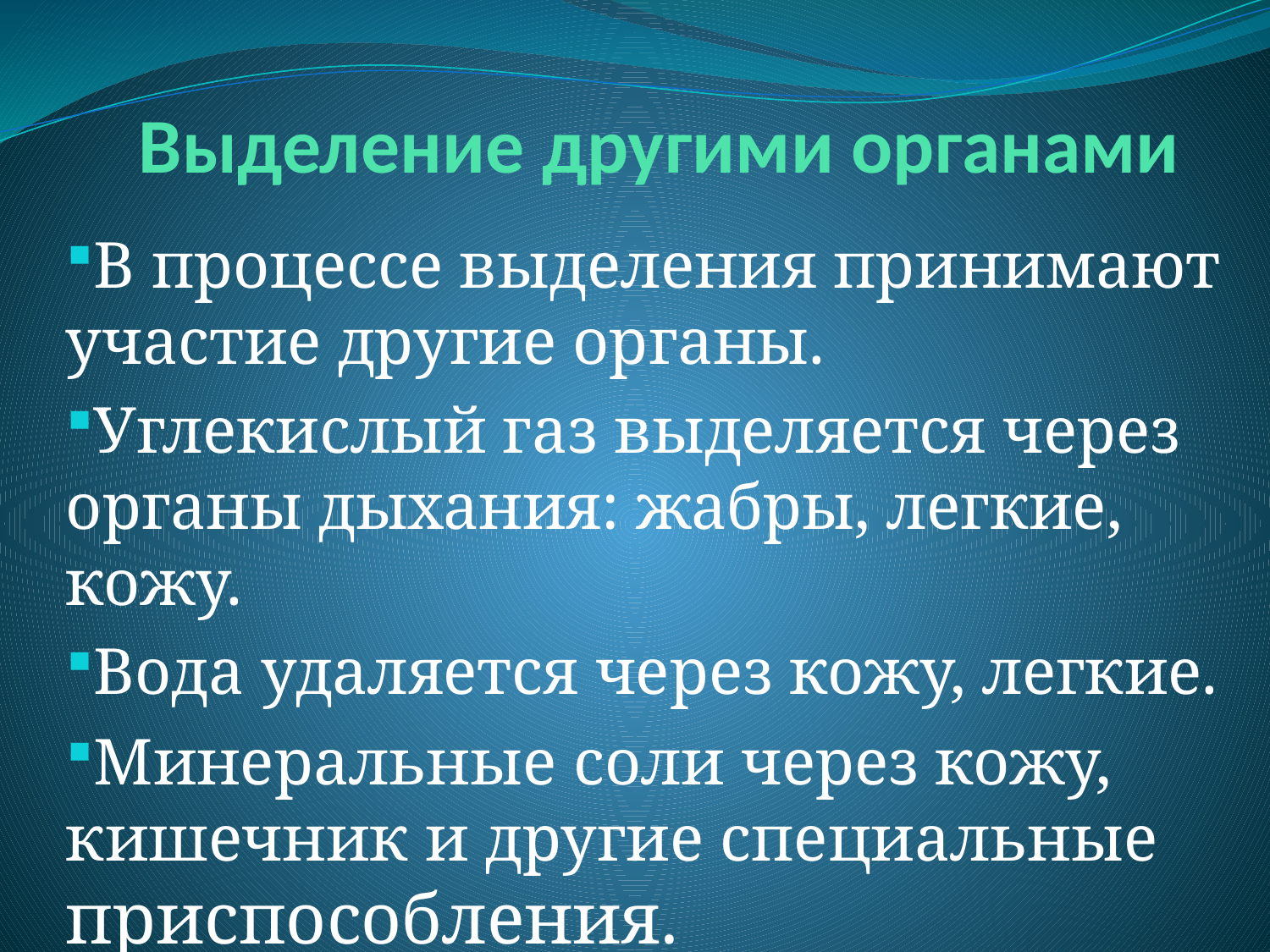

# Выделение другими органами
В процессе выделения принимают участие другие органы.
Углекислый газ выделяется через органы дыхания: жабры, легкие, кожу.
Вода удаляется через кожу, легкие.
Минеральные соли через кожу, кишечник и другие специальные приспособления.